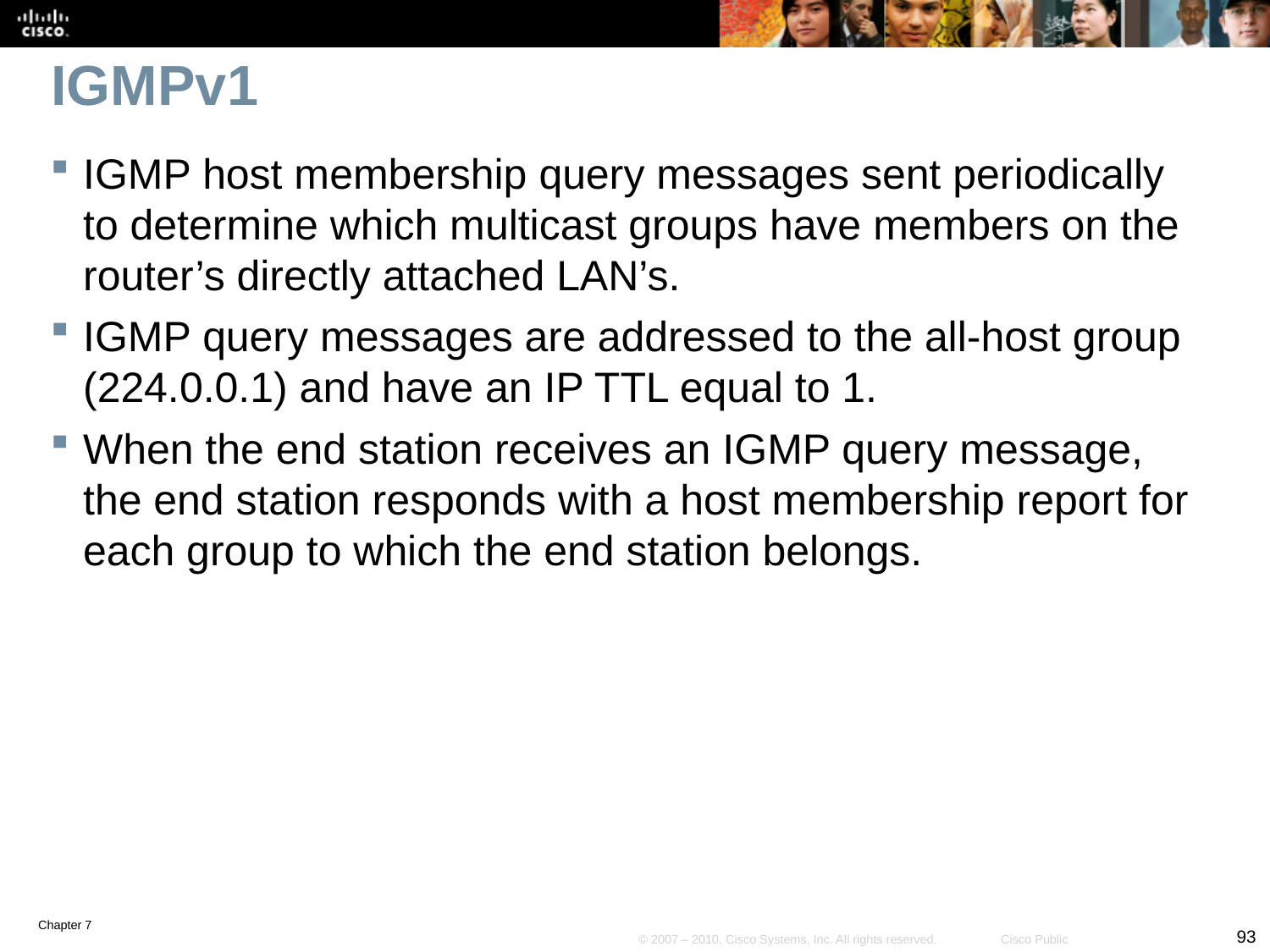

# IGMPv1
IGMP host membership query messages sent periodically to determine which multicast groups have members on the router’s directly attached LAN’s.
IGMP query messages are addressed to the all-host group (224.0.0.1) and have an IP TTL equal to 1.
When the end station receives an IGMP query message, the end station responds with a host membership report for each group to which the end station belongs.